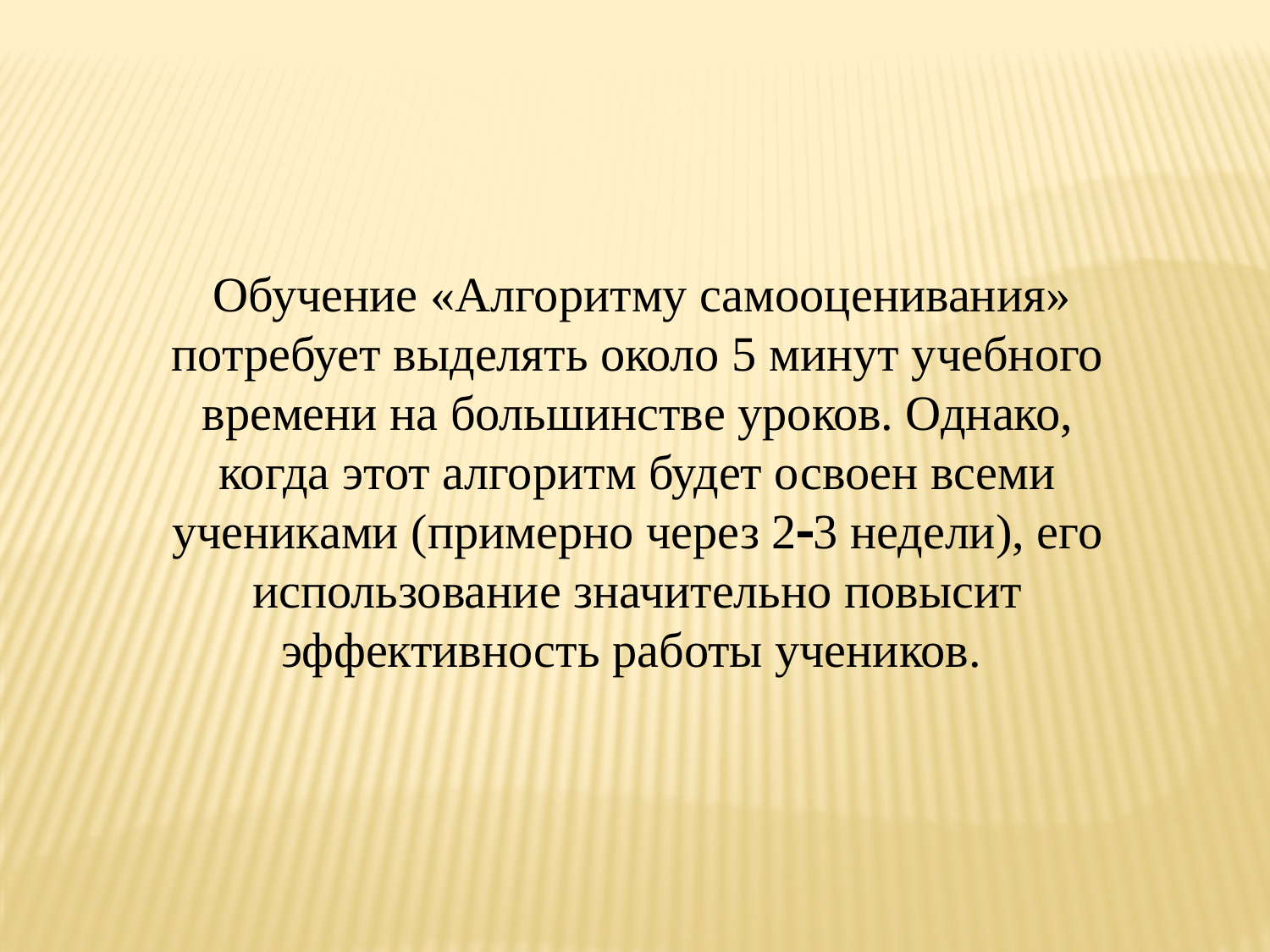

Обучение «Алгоритму самооценивания» потребует выделять около 5 минут учебного времени на большинстве уроков. Однако, когда этот алгоритм будет освоен всеми учениками (примерно через 2−3 недели), его использование значительно повысит эффективность работы учеников.